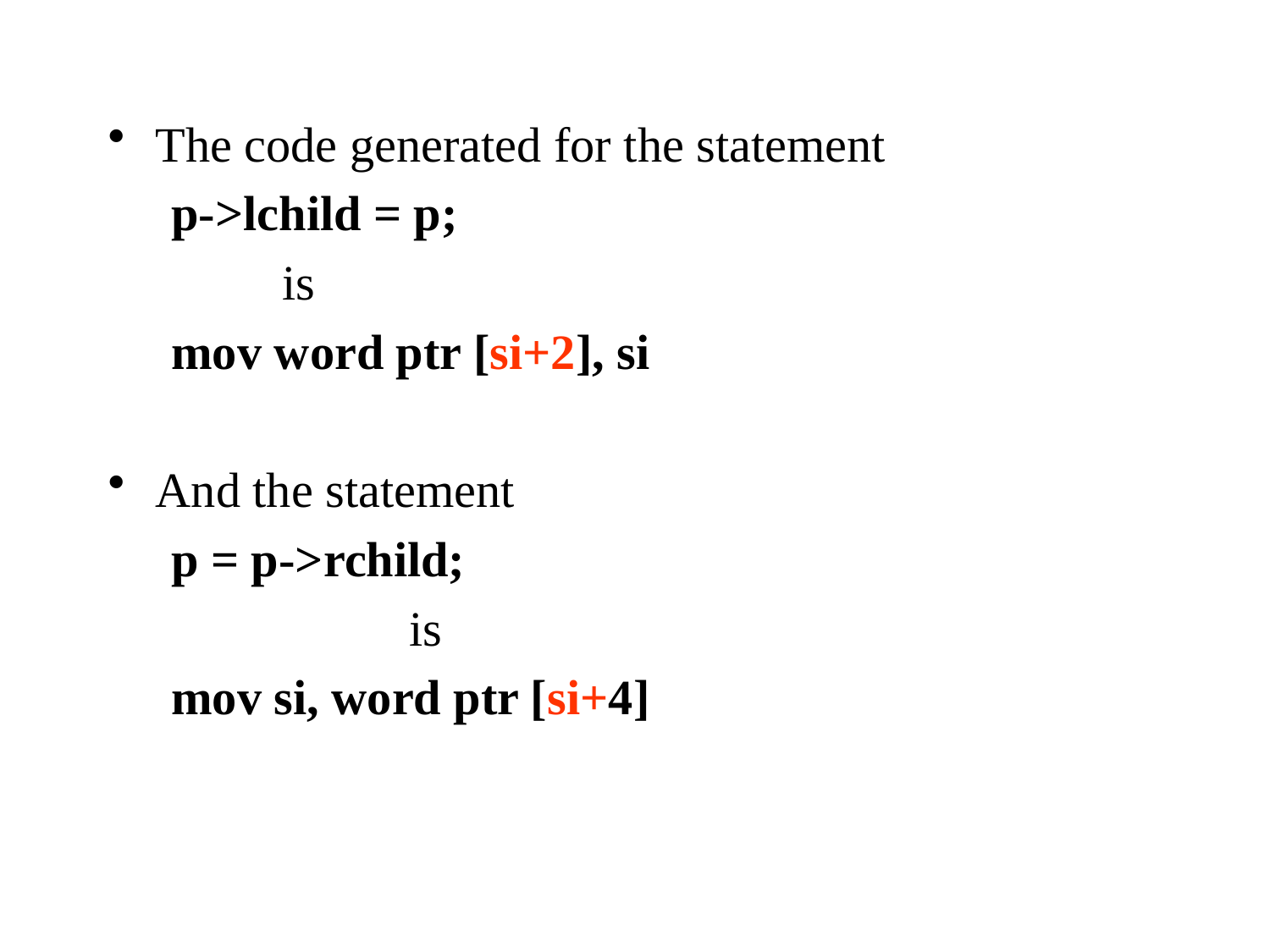

The code generated for the statement
p->lchild = p;
		is
mov word ptr [si+2], si

And the statement
p = p->rchild;
			is
mov si, word ptr [si+4]